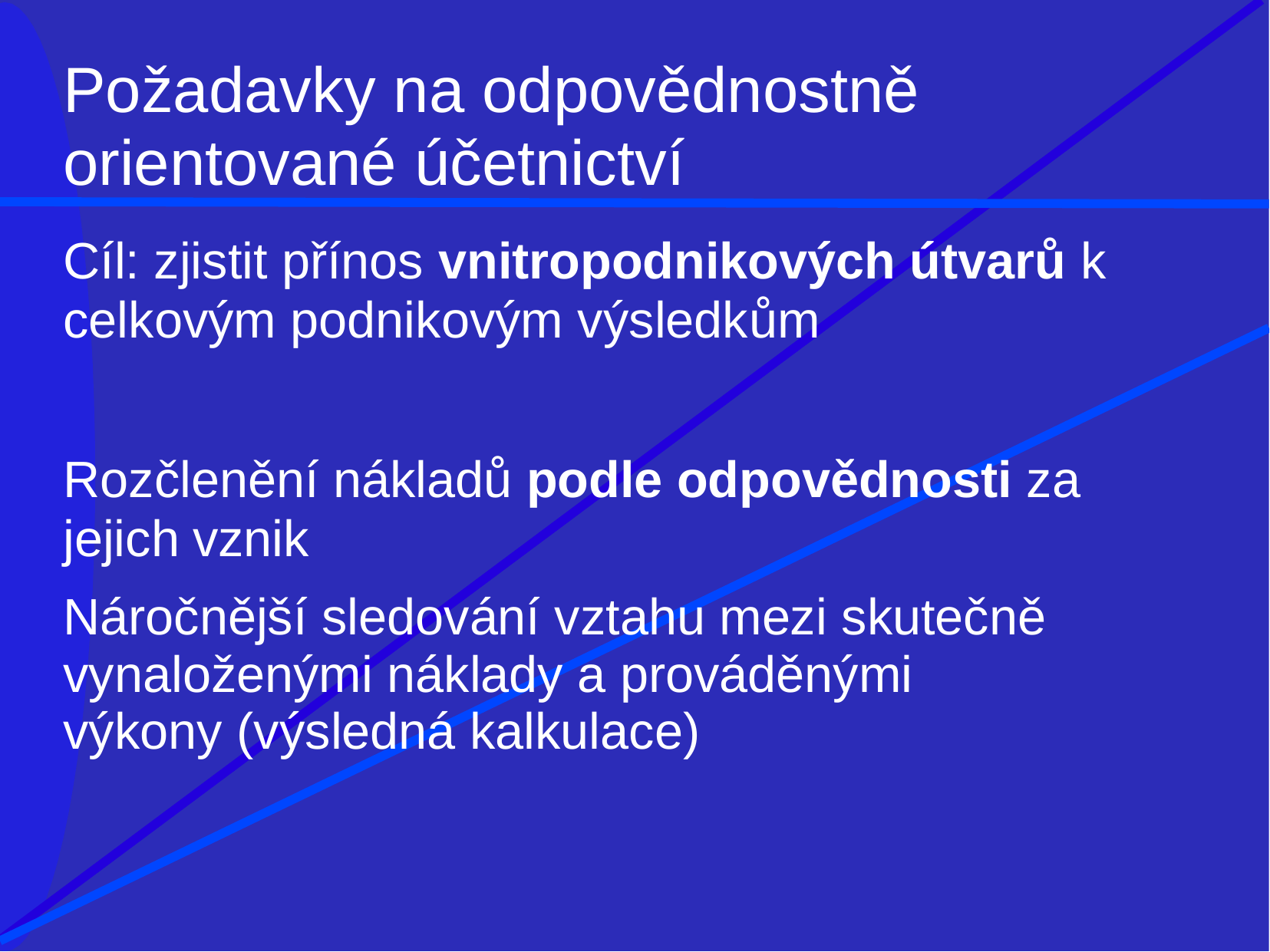

# Požadavky na odpovědnostně
orientované účetnictví
Cíl: zjistit přínos vnitropodnikových útvarů k
celkovým podnikovým výsledkům

Rozčlenění nákladů podle odpovědnosti za
jejich vznik
Náročnější sledování vztahu mezi skutečně vynaloženými náklady a prováděnými výkony (výsledná kalkulace)